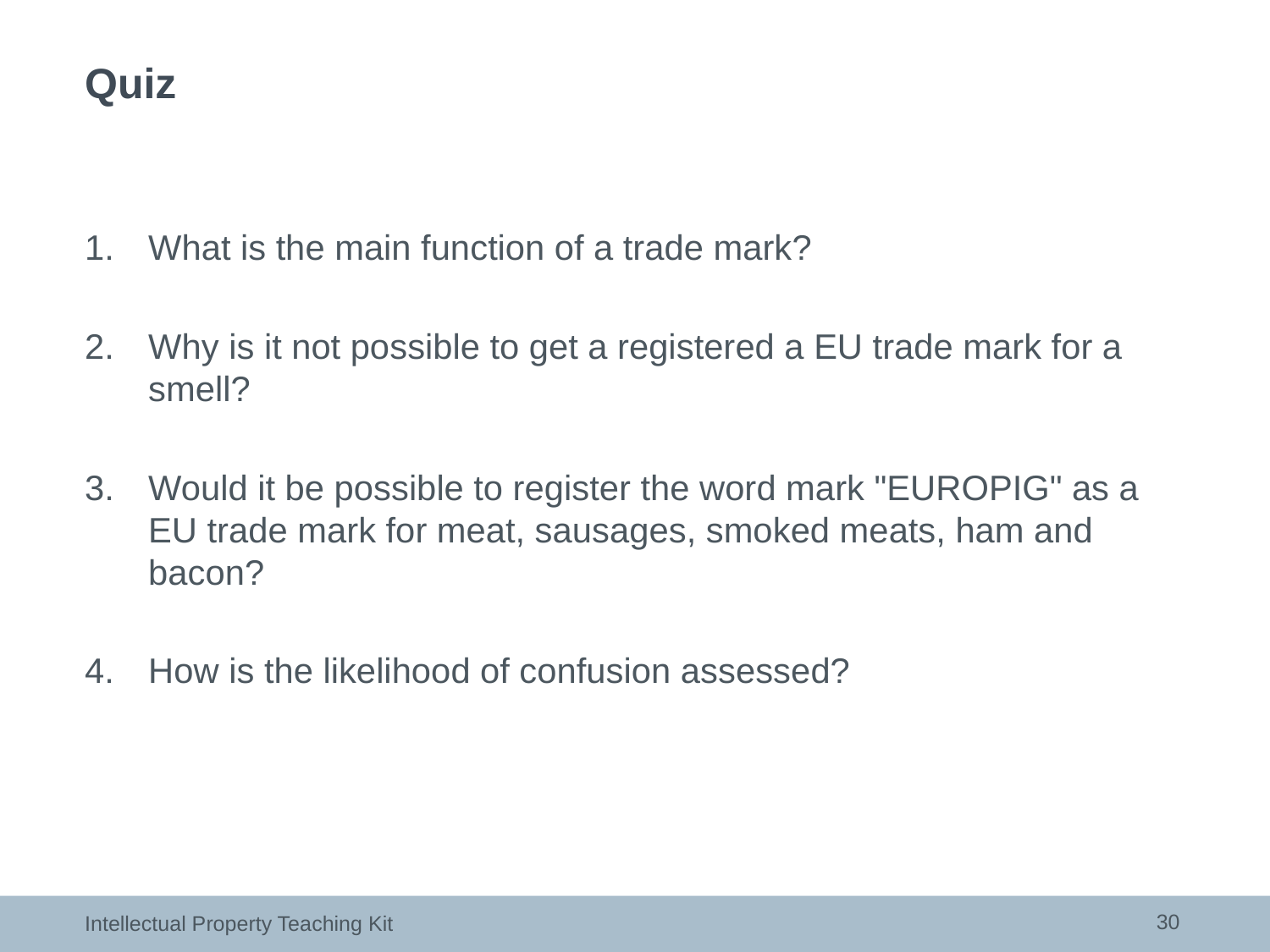

# Quiz
What is the main function of a trade mark?

Why is it not possible to get a registered a EU trade mark for a smell?

Would it be possible to register the word mark "EUROPIG" as a EU trade mark for meat, sausages, smoked meats, ham and bacon?

How is the likelihood of confusion assessed?

30
Intellectual Property Teaching Kit